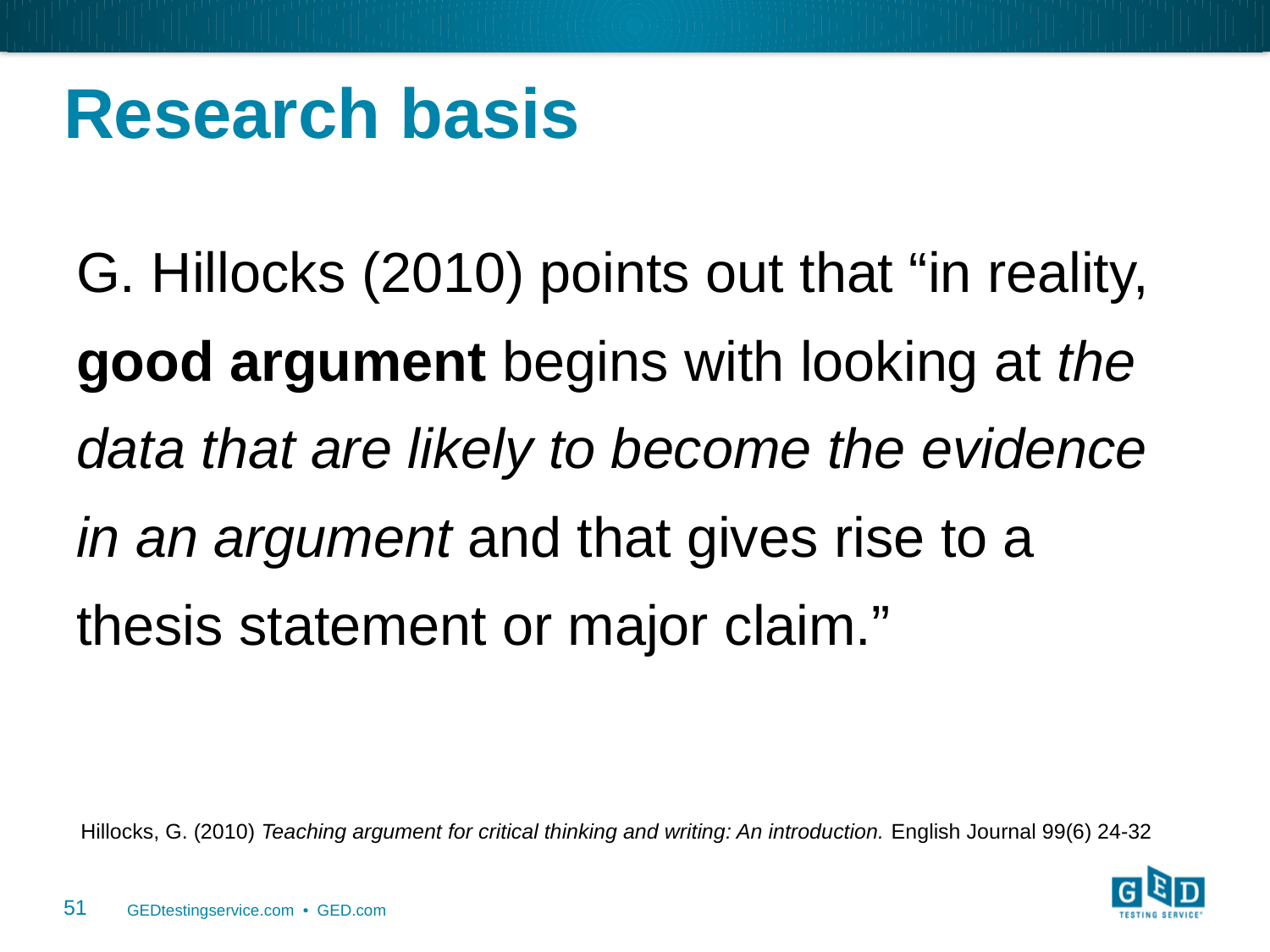

# Research basis
G. Hillocks (2010) points out that “in reality, good argument begins with looking at the data that are likely to become the evidence in an argument and that gives rise to a thesis statement or major claim.”
Hillocks, G. (2010) Teaching argument for critical thinking and writing: An introduction. English Journal 99(6) 24-32
51